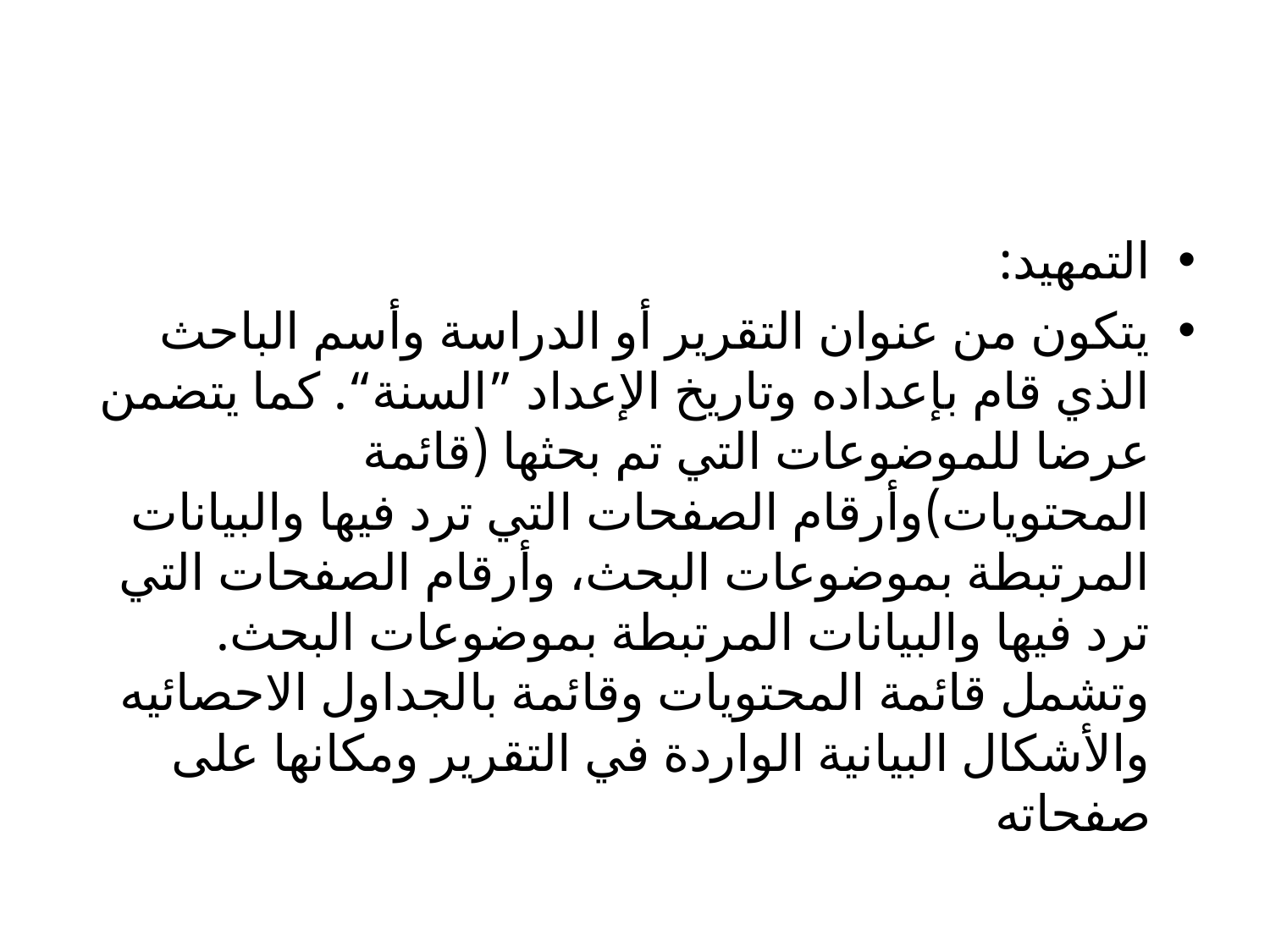

#
التمهيد:
يتكون من عنوان التقرير أو الدراسة وأسم الباحث الذي قام بإعداده وتاريخ الإعداد ”السنة“. كما يتضمن عرضا للموضوعات التي تم بحثها (قائمة المحتويات)وأرقام الصفحات التي ترد فيها والبيانات المرتبطة بموضوعات البحث، وأرقام الصفحات التي ترد فيها والبيانات المرتبطة بموضوعات البحث. وتشمل قائمة المحتويات وقائمة بالجداول الاحصائيه والأشكال البيانية الواردة في التقرير ومكانها على صفحاته